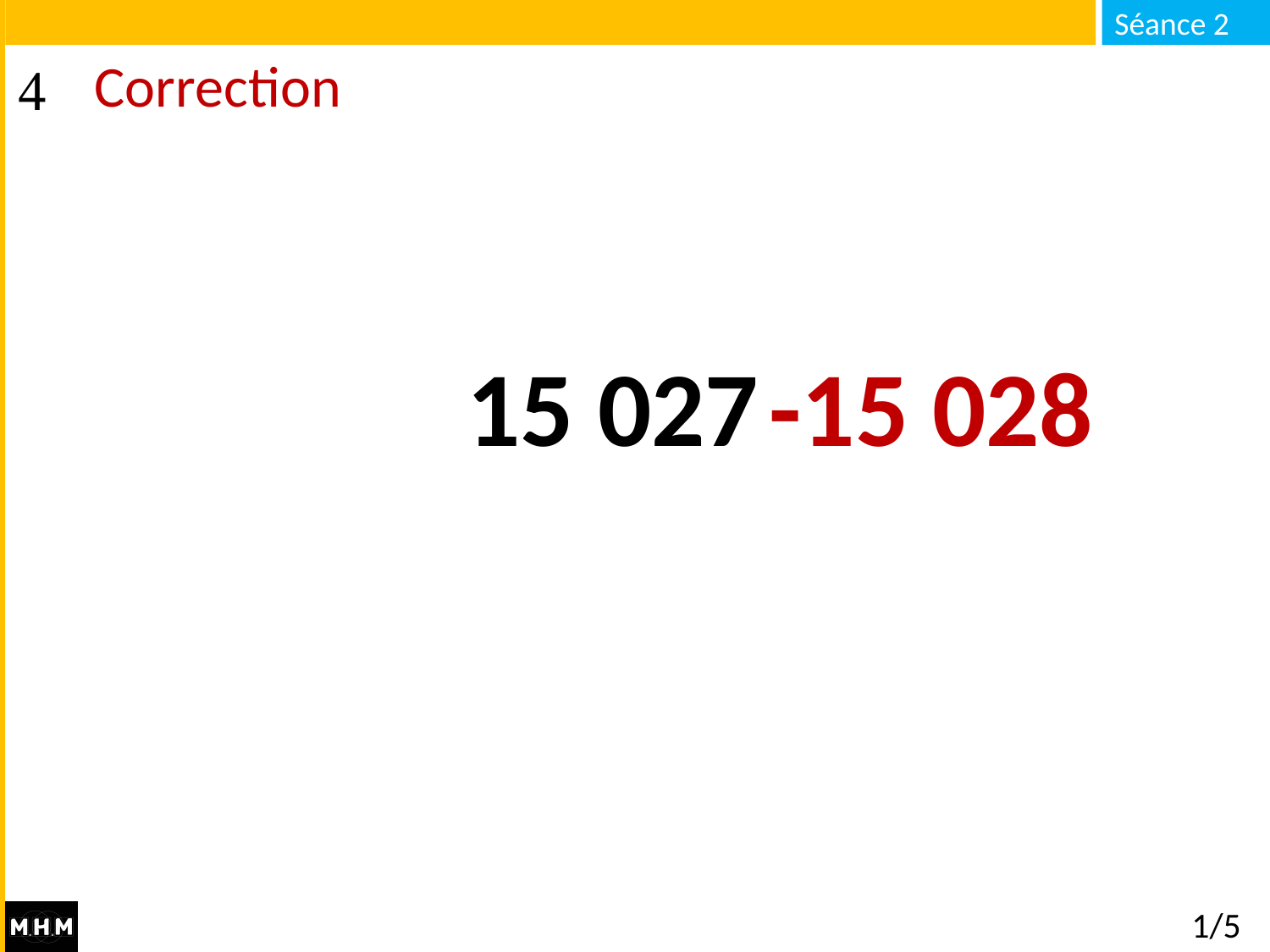

# Correction
-15 028
15 027
1/5